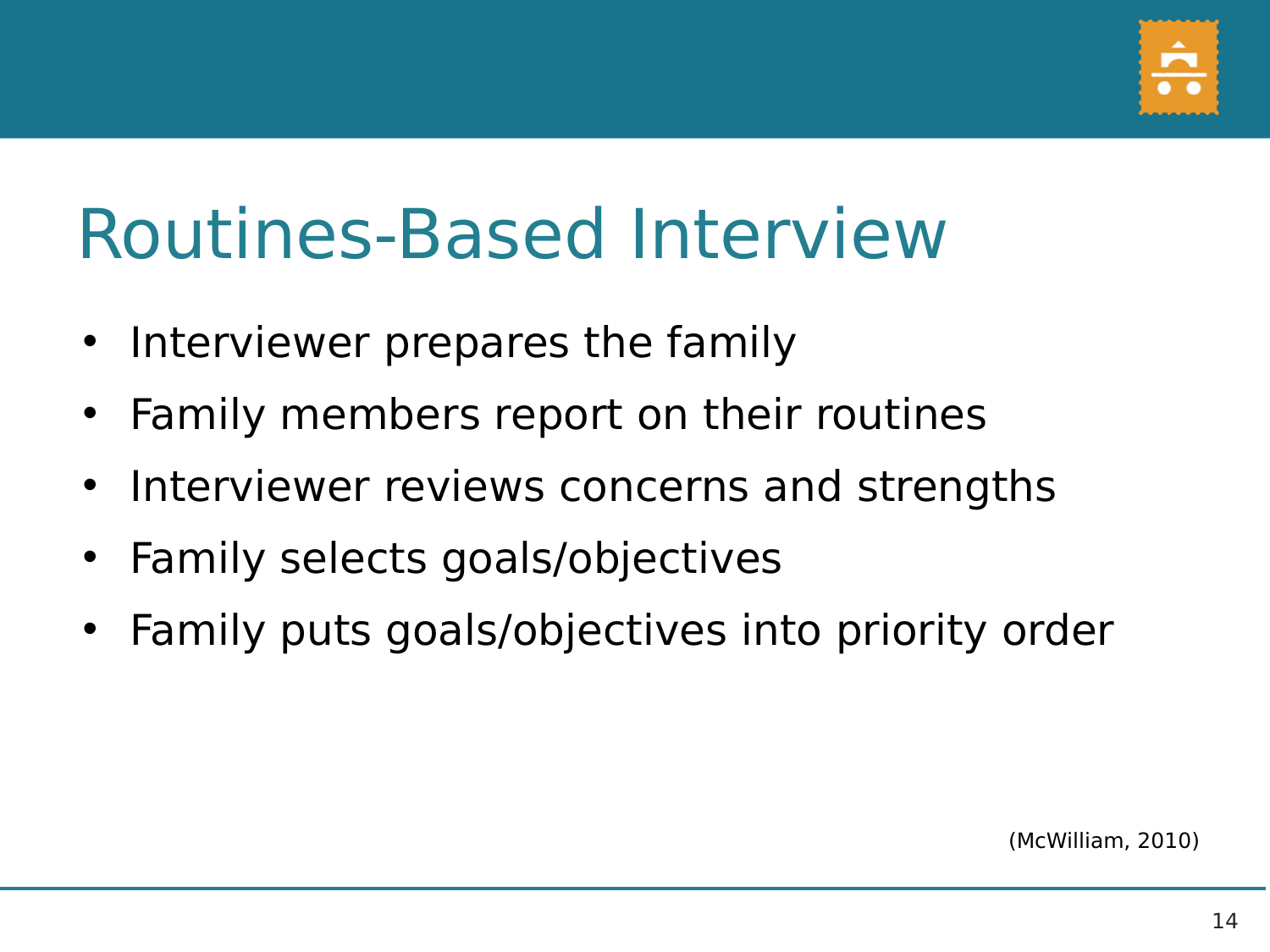

Routines-Based Interview
Interviewer prepares the family
Family members report on their routines
Interviewer reviews concerns and strengths
Family selects goals/objectives
Family puts goals/objectives into priority order

(McWilliam, 2010)

14